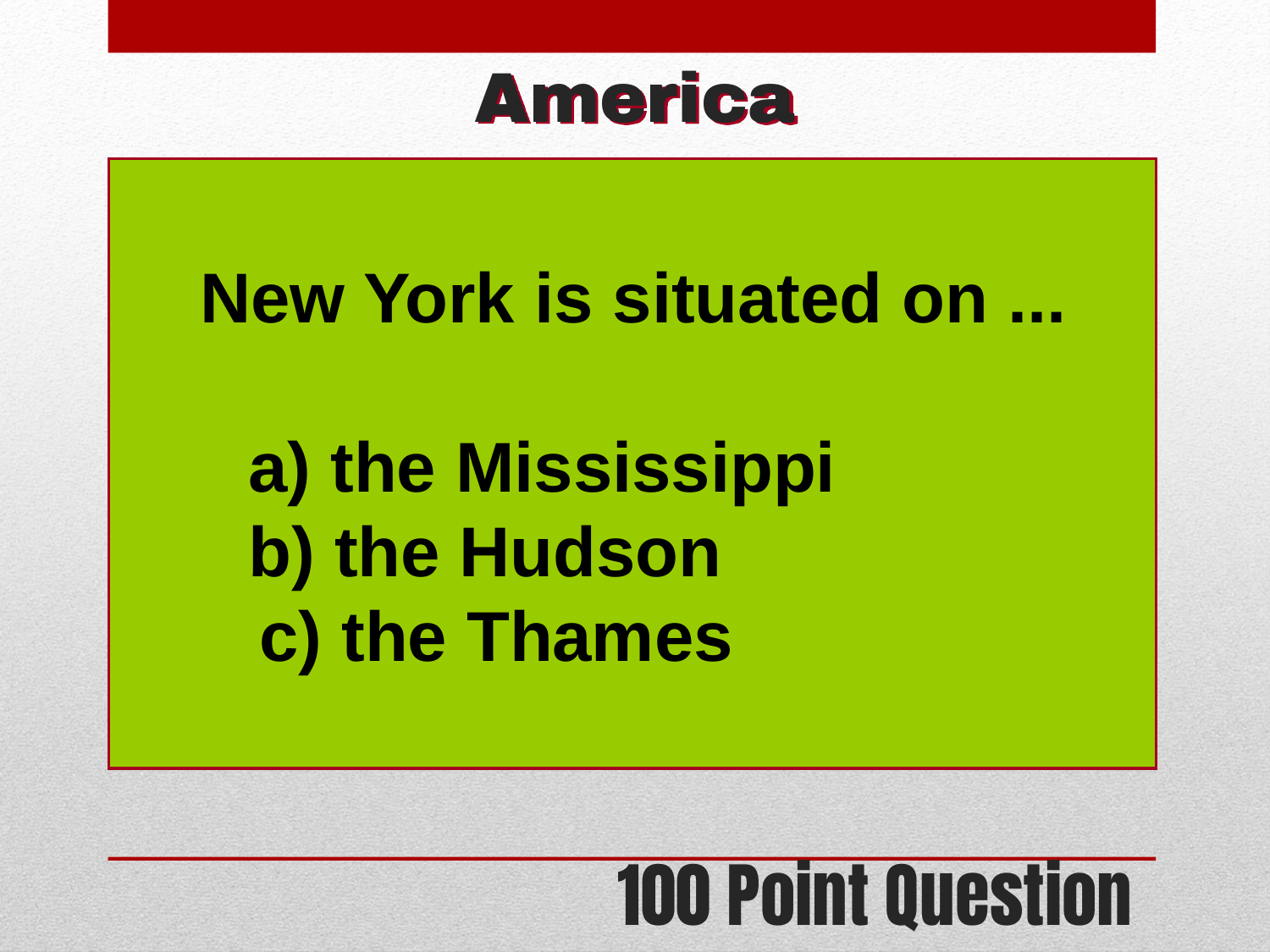

America
    New York is situated on ...

	a) the Mississippi
	b) the Hudson
       c) the Thames
100 Point Question